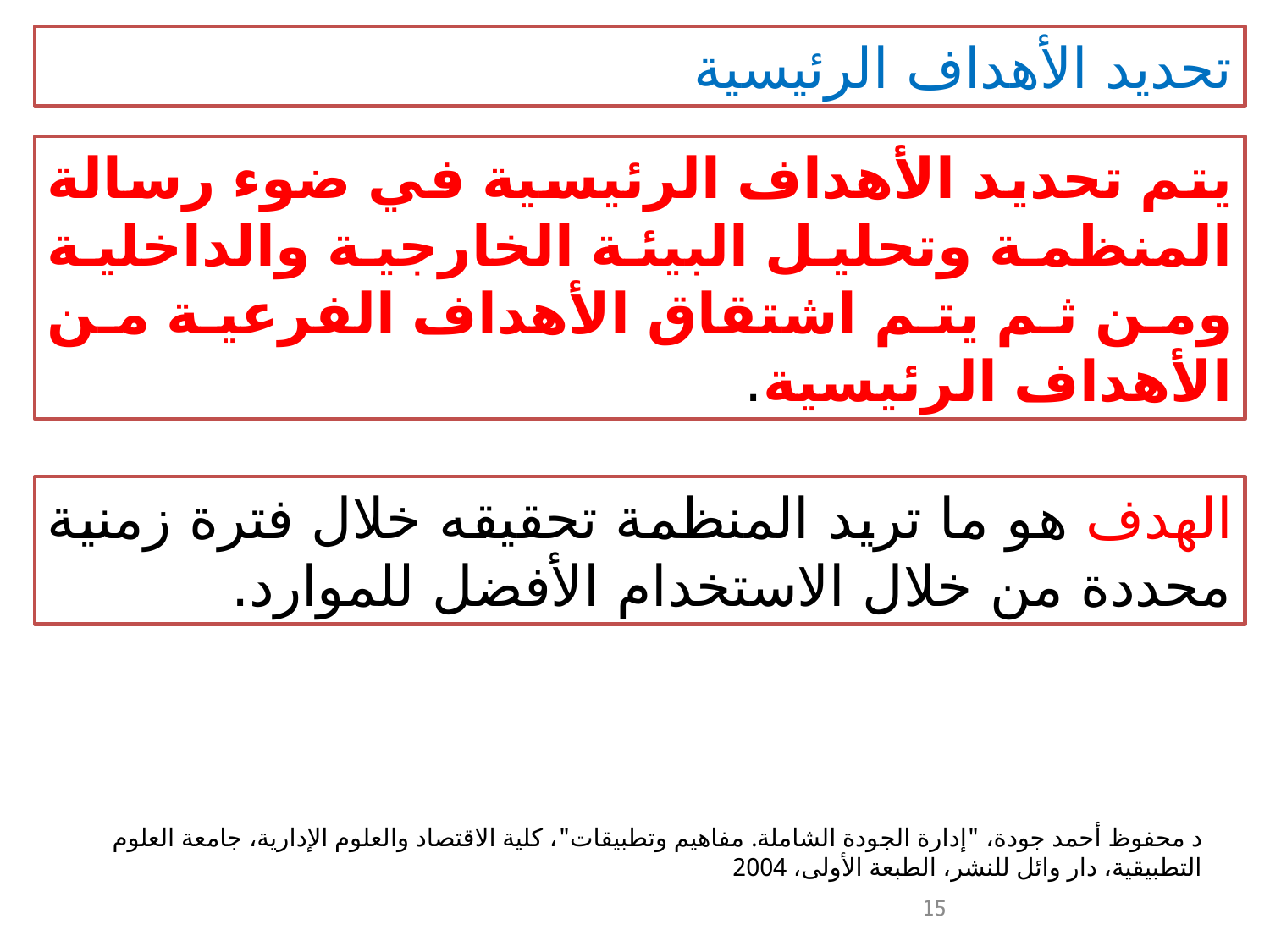

تحديد الأهداف الرئيسية
يتم تحديد الأهداف الرئيسية في ضوء رسالة المنظمة وتحليل البيئة الخارجية والداخلية ومن ثم يتم اشتقاق الأهداف الفرعية من الأهداف الرئيسية.
الهدف هو ما تريد المنظمة تحقيقه خلال فترة زمنية محددة من خلال الاستخدام الأفضل للموارد.
د محفوظ أحمد جودة، "إدارة الجودة الشاملة. مفاهيم وتطبيقات"، كلية الاقتصاد والعلوم الإدارية، جامعة العلوم التطبيقية، دار وائل للنشر، الطبعة الأولى، 2004
15